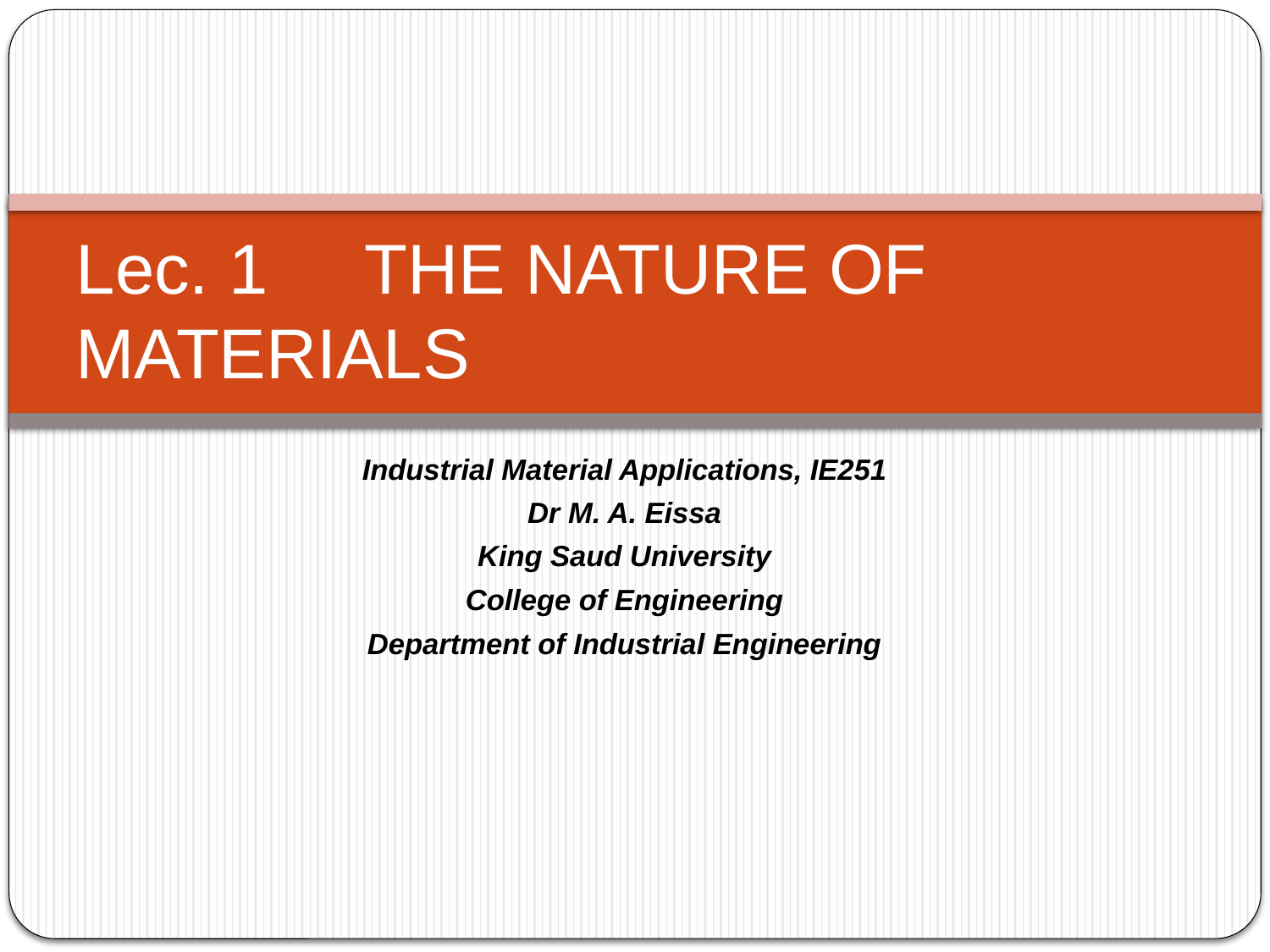

# Lec. 1     THE NATURE OF MATERIALS
Industrial Material Applications, IE251
Dr M. A. Eissa
King Saud University
College of Engineering
Department of Industrial Engineering